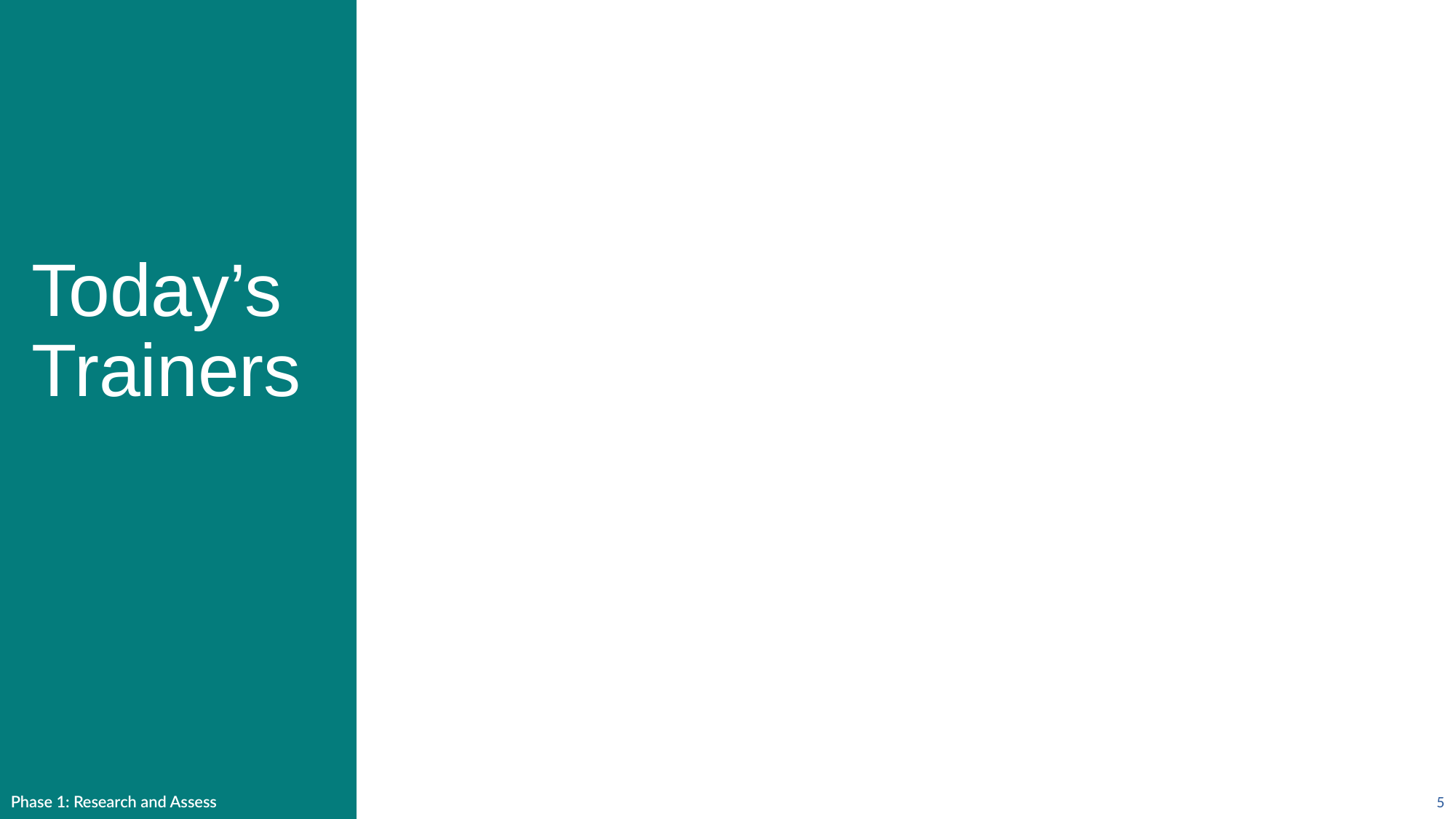

Today’s Trainers

Phase 1: Research and Assess
5